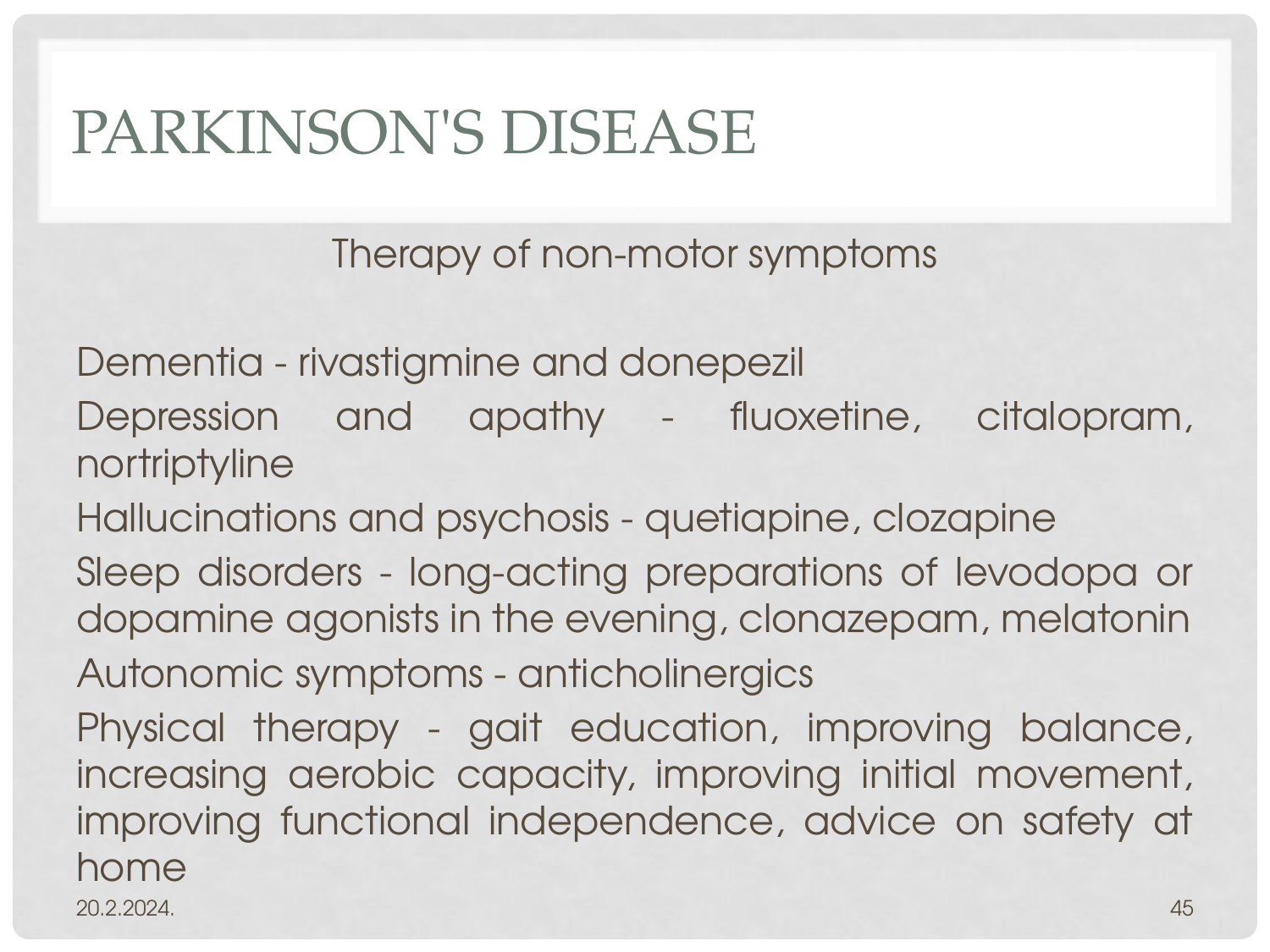

# PARKINSON'S DISEASE
Therapy of non-motor symptoms

Dementia - rivastigmine and donepezil
Depression and apathy - fluoxetine, citalopram, nortriptyline
Hallucinations and psychosis - quetiapine, clozapine
Sleep disorders - long-acting preparations of levodopa or dopamine agonists in the evening, clonazepam, melatonin
Autonomic symptoms - anticholinergics
Physical therapy - gait education, improving balance, increasing aerobic capacity, improving initial movement, improving functional independence, advice on safety at home
20.2.2024.
45